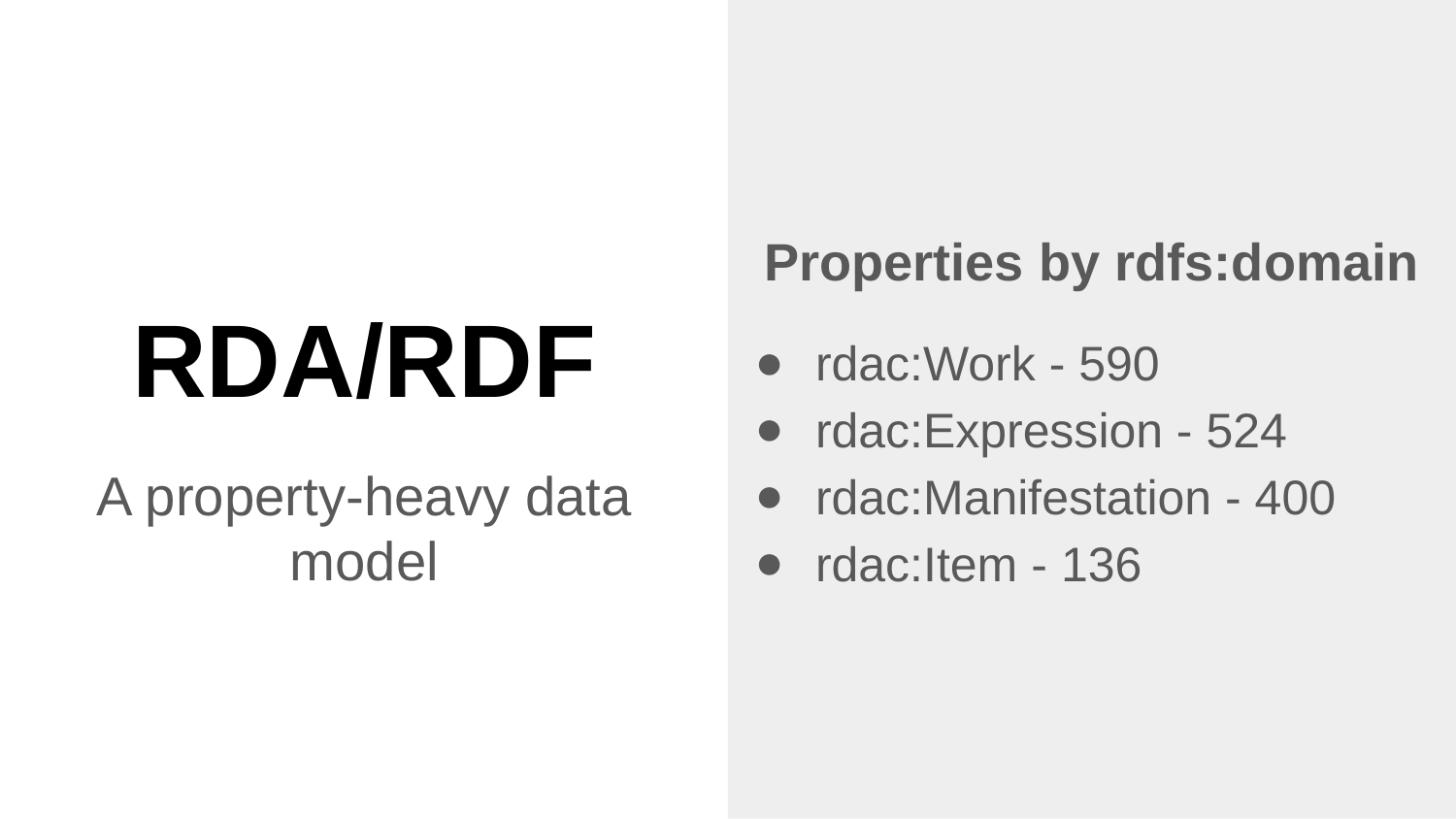

Properties by rdfs:domain
rdac:Work - 590
rdac:Expression - 524
rdac:Manifestation - 400
rdac:Item - 136
# RDA/RDF
A property-heavy data model